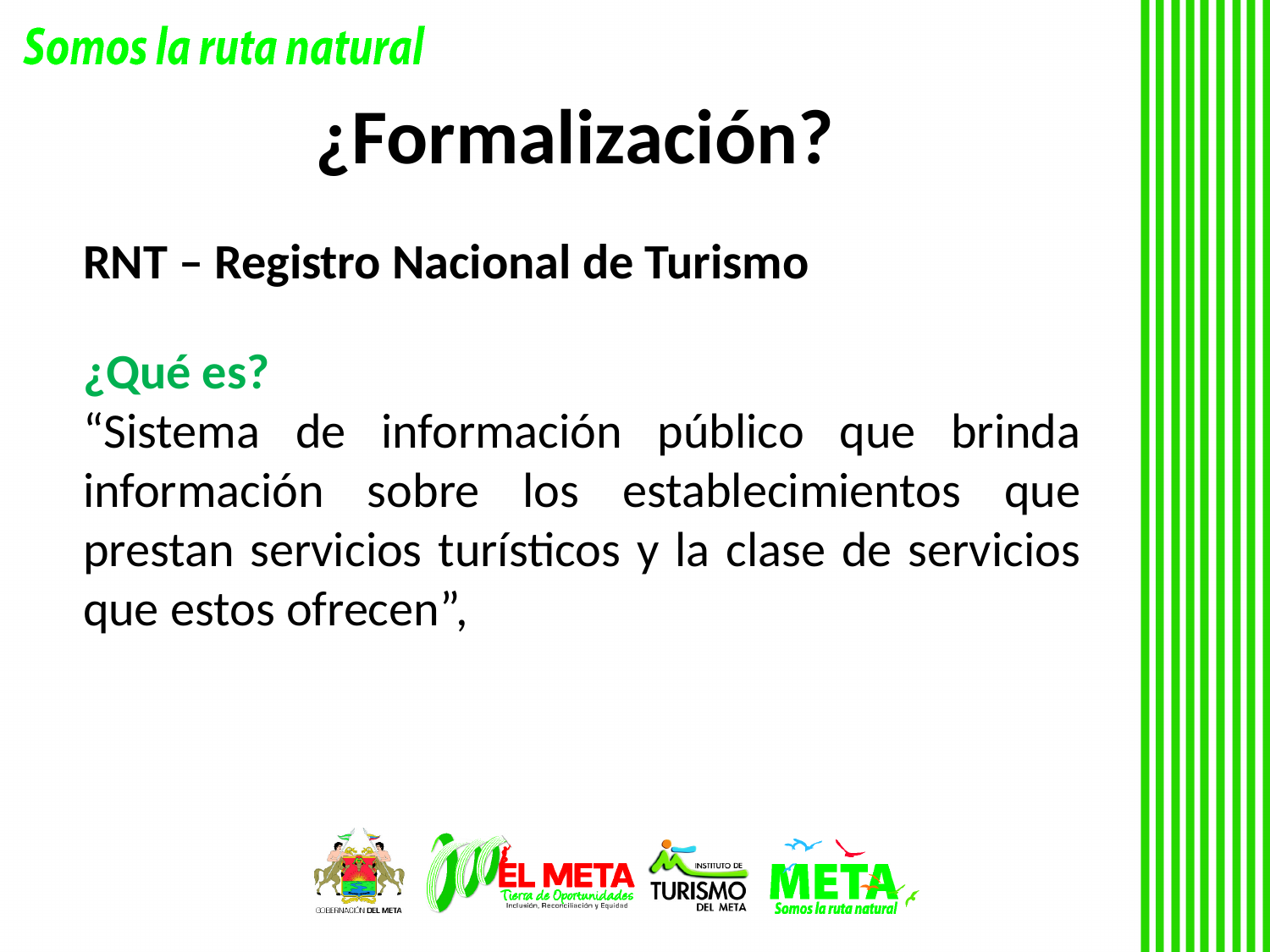

# ¿Formalización?
RNT – Registro Nacional de Turismo

¿Qué es?
“Sistema de información público que brinda información sobre los establecimientos que prestan servicios turísticos y la clase de servicios que estos ofrecen”,